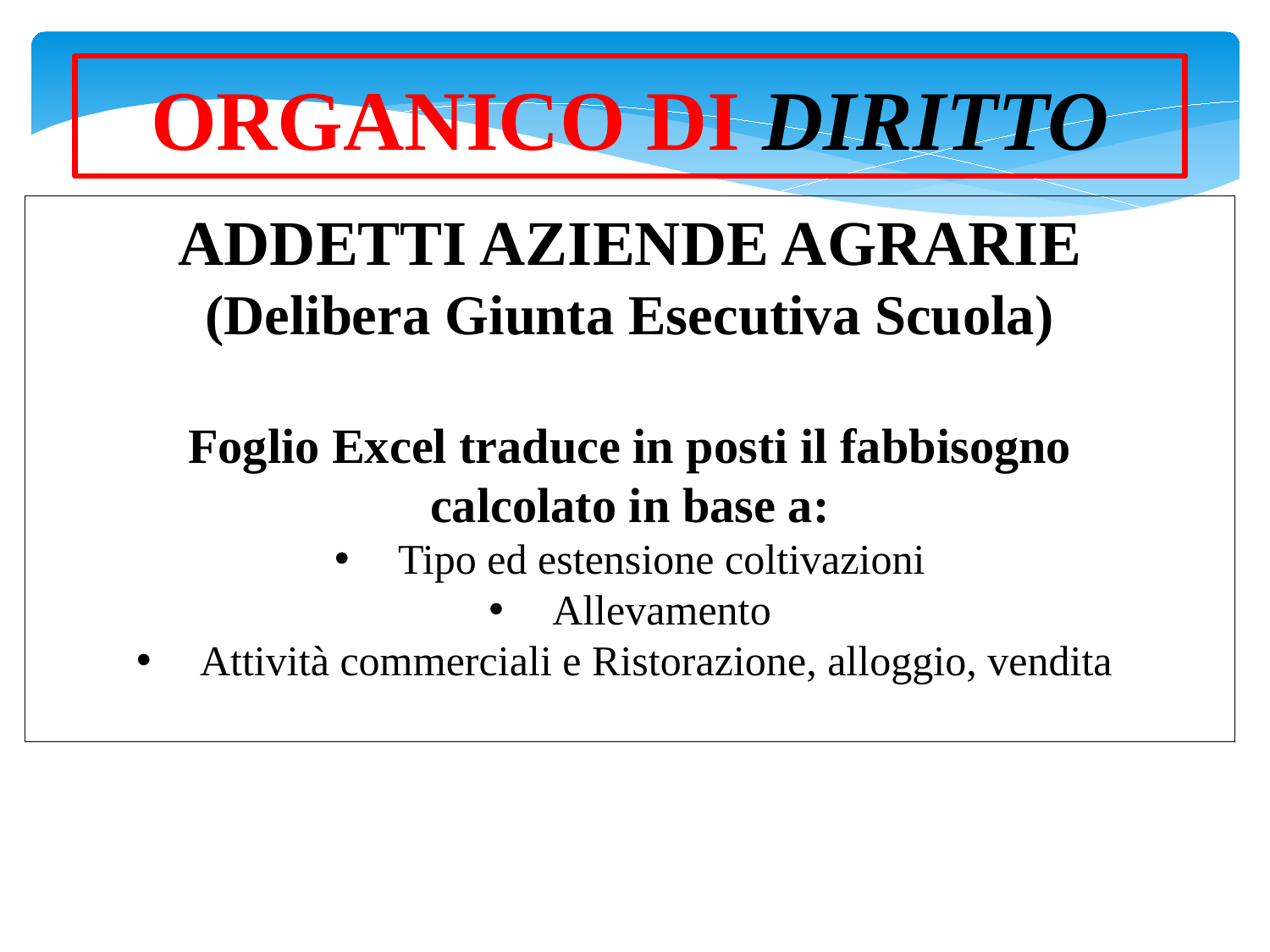

ORGANICO DI DIRITTO
ADDETTI AZIENDE AGRARIE
(Delibera Giunta Esecutiva Scuola)

Foglio Excel traduce in posti il fabbisogno
calcolato in base a:
Tipo ed estensione coltivazioni
Allevamento
Attività commerciali e Ristorazione, alloggio, vendita